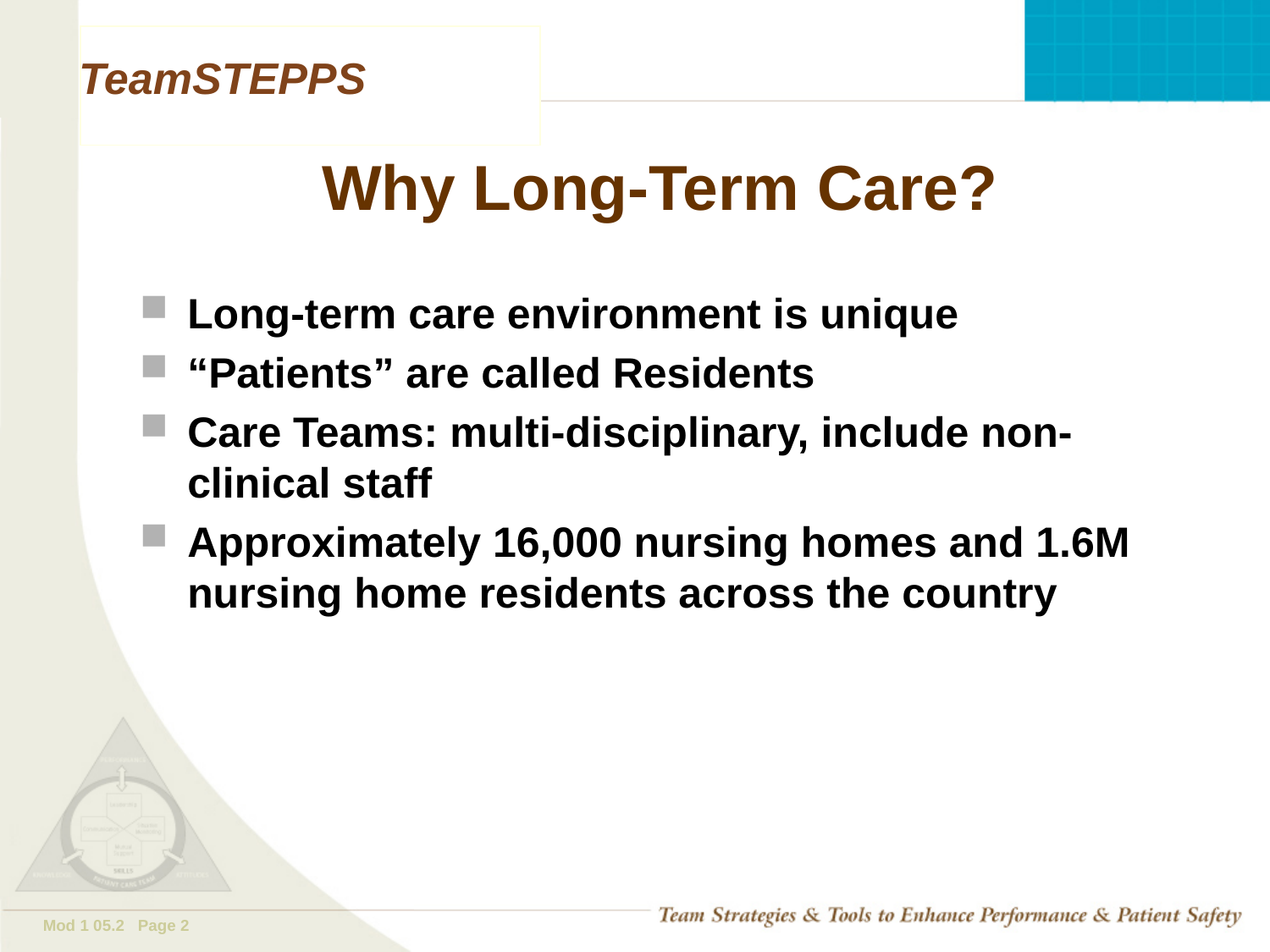

# Why Long-Term Care?
Long-term care environment is unique
“Patients” are called Residents
Care Teams: multi-disciplinary, include non-clinical staff
Approximately 16,000 nursing homes and 1.6M nursing home residents across the country